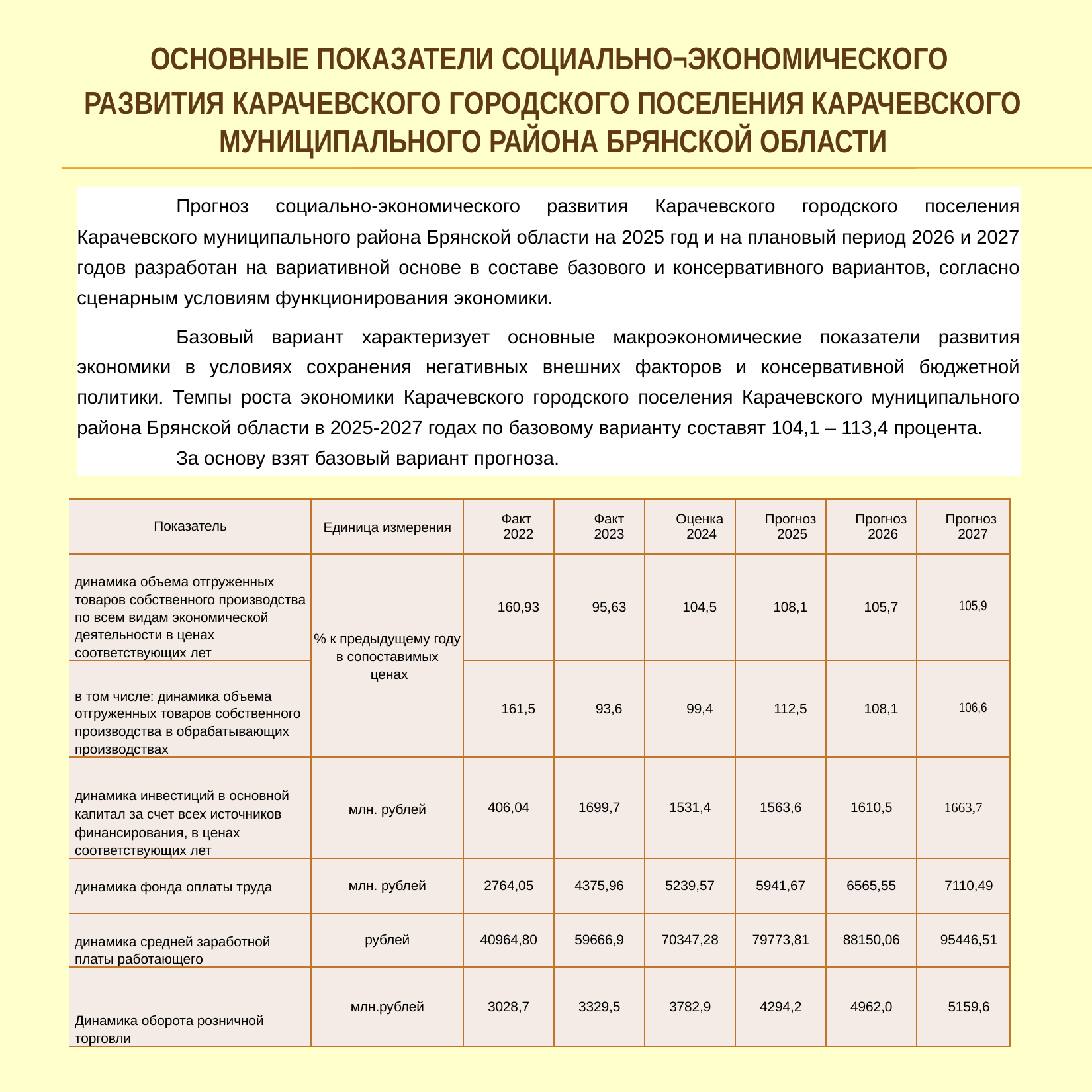

ОСНОВНЫЕ ПОКАЗАТЕЛИ СОЦИАЛЬНО¬ЭКОНОМИЧЕСКОГО
РАЗВИТИЯ КАРАЧЕВСКОГО ГОРОДСКОГО ПОСЕЛЕНИЯ КАРАЧЕВСКОГО МУНИЦИПАЛЬНОГО РАЙОНА БРЯНСКОЙ ОБЛАСТИ
	Прогноз социально-экономического развития Карачевского городского поселения Карачевского муниципального района Брянской области на 2025 год и на плановый период 2026 и 2027 годов разработан на вариативной основе в составе базового и консервативного вариантов, согласно сценарным условиям функционирования экономики.
	Базовый вариант характеризует основные макроэкономические показатели развития экономики в условиях сохранения негативных внешних факторов и консервативной бюджетной политики. Темпы роста экономики Карачевского городского поселения Карачевского муниципального района Брянской области в 2025-2027 годах по базовому варианту составят 104,1 – 113,4 процента.
	За основу взят базовый вариант прогноза.

	За основу взят базовый вариант прогноза.
| Показатель | Единица измерения | 2019 | 2020 | 2021 | 2022 | 2023 | 2024 |
| --- | --- | --- | --- | --- | --- | --- | --- |
| динамика объема отгруженных товаров собственного производства в обрабатывающих производствах по всем видам экономической деятельности в ценах соответствующих лет | % к предыдущему году в сопоставимых ценах | 124,8 | 75,2 | 104,9 | 105,0 | 105,4 | 105,8 |
| в том числе: динамика объема отгруженных товаров собственного производства в обрабатывающих производствах |  | 116,2 | 77,1 | 104,2 | 104,4 | 104,6 | 105,0 |
| динамика объема продукции сельского хозяйства в хозяйствах всех категорий, в ценах соответствующих лет |  | 100,0 | 103,0 | 103,1 | 102,9 | 102,2 | 102,3 |
| динамика инвестиций в основной капитал за счет всех источников финансирования, в ценах соответствующих лет | тыс. рублей | 749 563,00 | 890 015,00 | 966 274,16 | 1 071 413,48 | 1 187 988,62 | 1 321 005,33 |
|  |  |  |  |  |  |  |  |
|  |  |  |  |  |  |  |  |
|  |  |  |  |  |  |  |  |
| Показатель | Единица измерения | 2019 | 2020 | 2021 | 2022 | 2023 | 2024 |
| --- | --- | --- | --- | --- | --- | --- | --- |
| динамика объема отгруженных товаров собственного производства в обрабатывающих производствах по всем видам экономической деятельности в ценах соответствующих лет | % к предыдущему году в сопоставимых ценах | 124,8 | 75,2 | 104,9 | 105,0 | 105,4 | 105,8 |
| в том числе: динамика объема отгруженных товаров собственного производства в обрабатывающих производствах |  | 116,2 | 77,1 | 104,2 | 104,4 | 104,6 | 105,0 |
| динамика объема продукции сельского хозяйства в хозяйствах всех категорий, в ценах соответствующих лет |  | 100,0 | 103,0 | 103,1 | 102,9 | 102,2 | 102,3 |
| динамика инвестиций в основной капитал за счет всех источников финансирования, в ценах соответствующих лет | тыс. рублей | 749 563,00 | 890 015,00 | 966 274,16 | 1 071 413,48 | 1 187 988,62 | 1 321 005,33 |
|  |  |  |  |  |  |  |  |
|  |  |  |  |  |  |  |  |
|  |  |  |  |  |  |  |  |
| Показатель | Единица измерения | Факт 2022 | Факт 2023 | Оценка 2024 | Прогноз 2025 | Прогноз 2026 | Прогноз 2027 |
| --- | --- | --- | --- | --- | --- | --- | --- |
| динамика объема отгруженных товаров собственного производства по всем видам экономической деятельности в ценах соответствующих лет | % к предыдущему году в сопоставимых ценах | 160,93 | 95,63 | 104,5 | 108,1 | 105,7 | 105,9 |
| в том числе: динамика объема отгруженных товаров собственного производства в обрабатывающих производствах |  | 161,5 | 93,6 | 99,4 | 112,5 | 108,1 | 106,6 |
| динамика инвестиций в основной капитал за счет всех источников финансирования, в ценах соответствующих лет | млн. рублей | 406,04 | 1699,7 | 1531,4 | 1563,6 | 1610,5 | 1663,7 |
| динамика фонда оплаты труда | млн. рублей | 2764,05 | 4375,96 | 5239,57 | 5941,67 | 6565,55 | 7110,49 |
| динамика средней заработной платы работающего | рублей | 40964,80 | 59666,9 | 70347,28 | 79773,81 | 88150,06 | 95446,51 |
| Динамика оборота розничной торговли | млн.рублей | 3028,7 | 3329,5 | 3782,9 | 4294,2 | 4962,0 | 5159,6 |